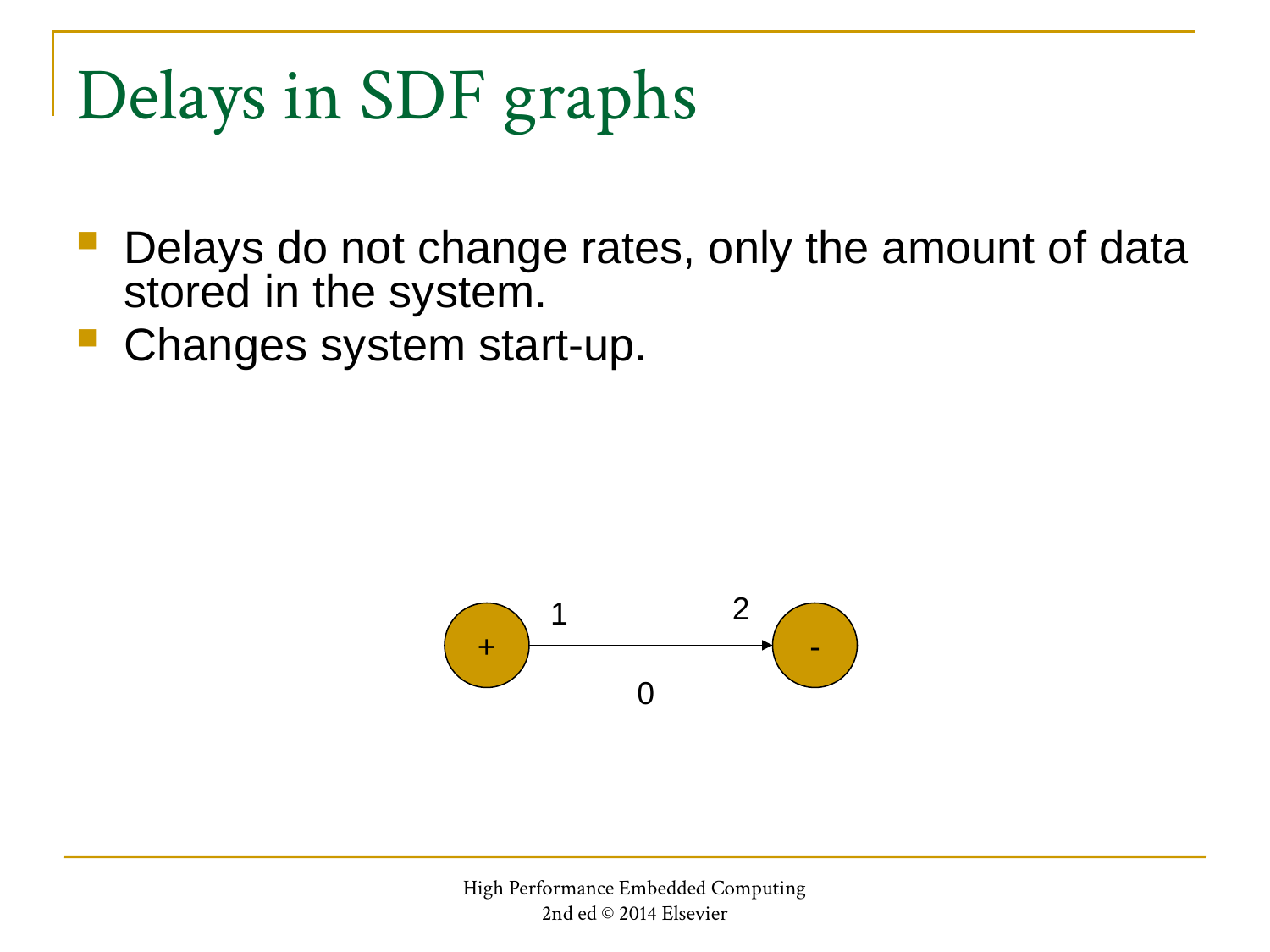

# Delays in SDF graphs
Delays do not change rates, only the amount of data stored in the system.
Changes system start-up.
2
1
+
-
5
0
High Performance Embedded Computing 2nd ed © 2014 Elsevier